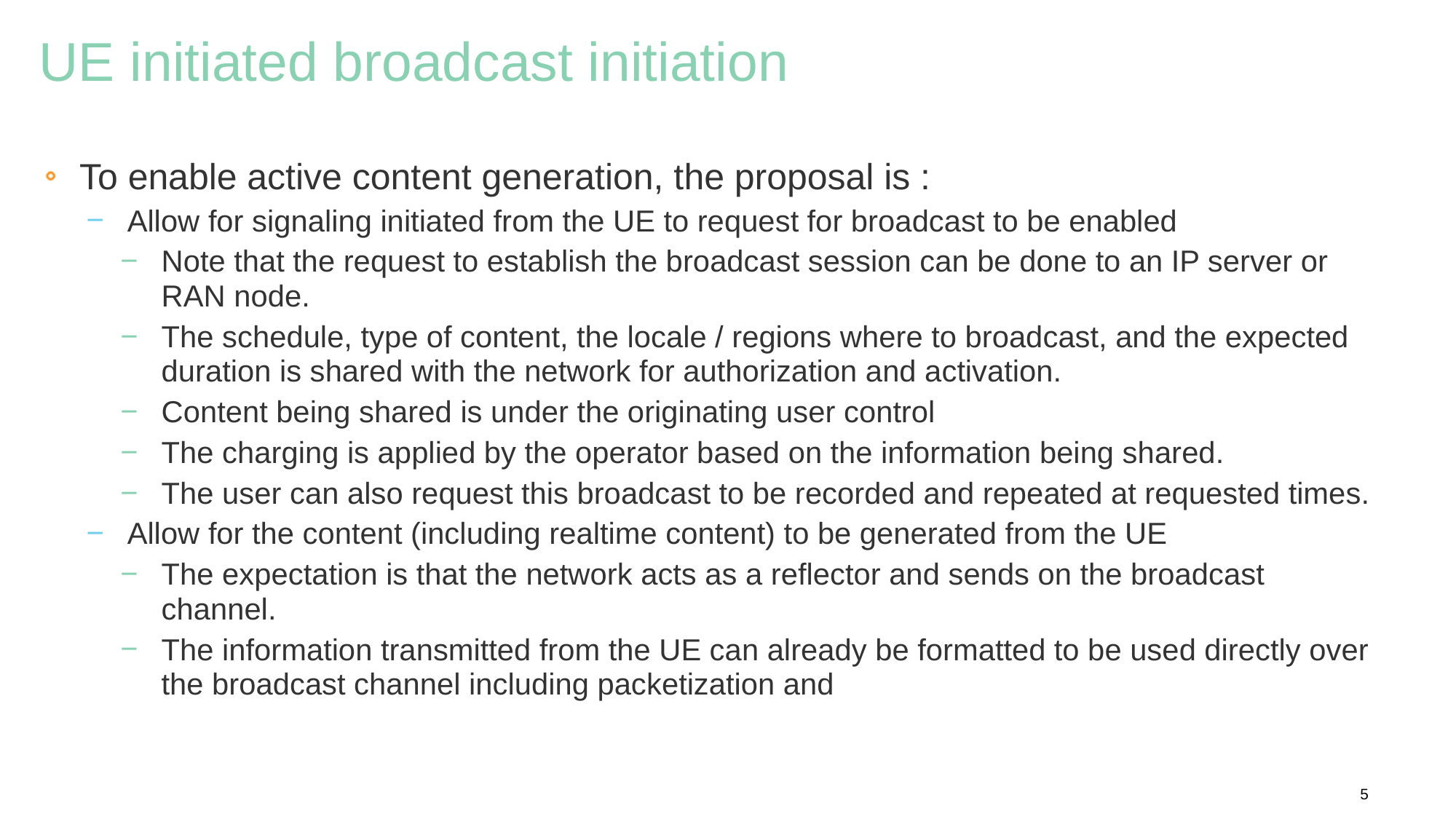

# UE initiated broadcast initiation
To enable active content generation, the proposal is :
Allow for signaling initiated from the UE to request for broadcast to be enabled
Note that the request to establish the broadcast session can be done to an IP server or RAN node.
The schedule, type of content, the locale / regions where to broadcast, and the expected duration is shared with the network for authorization and activation.
Content being shared is under the originating user control
The charging is applied by the operator based on the information being shared.
The user can also request this broadcast to be recorded and repeated at requested times.
Allow for the content (including realtime content) to be generated from the UE
The expectation is that the network acts as a reflector and sends on the broadcast channel.
The information transmitted from the UE can already be formatted to be used directly over the broadcast channel including packetization and